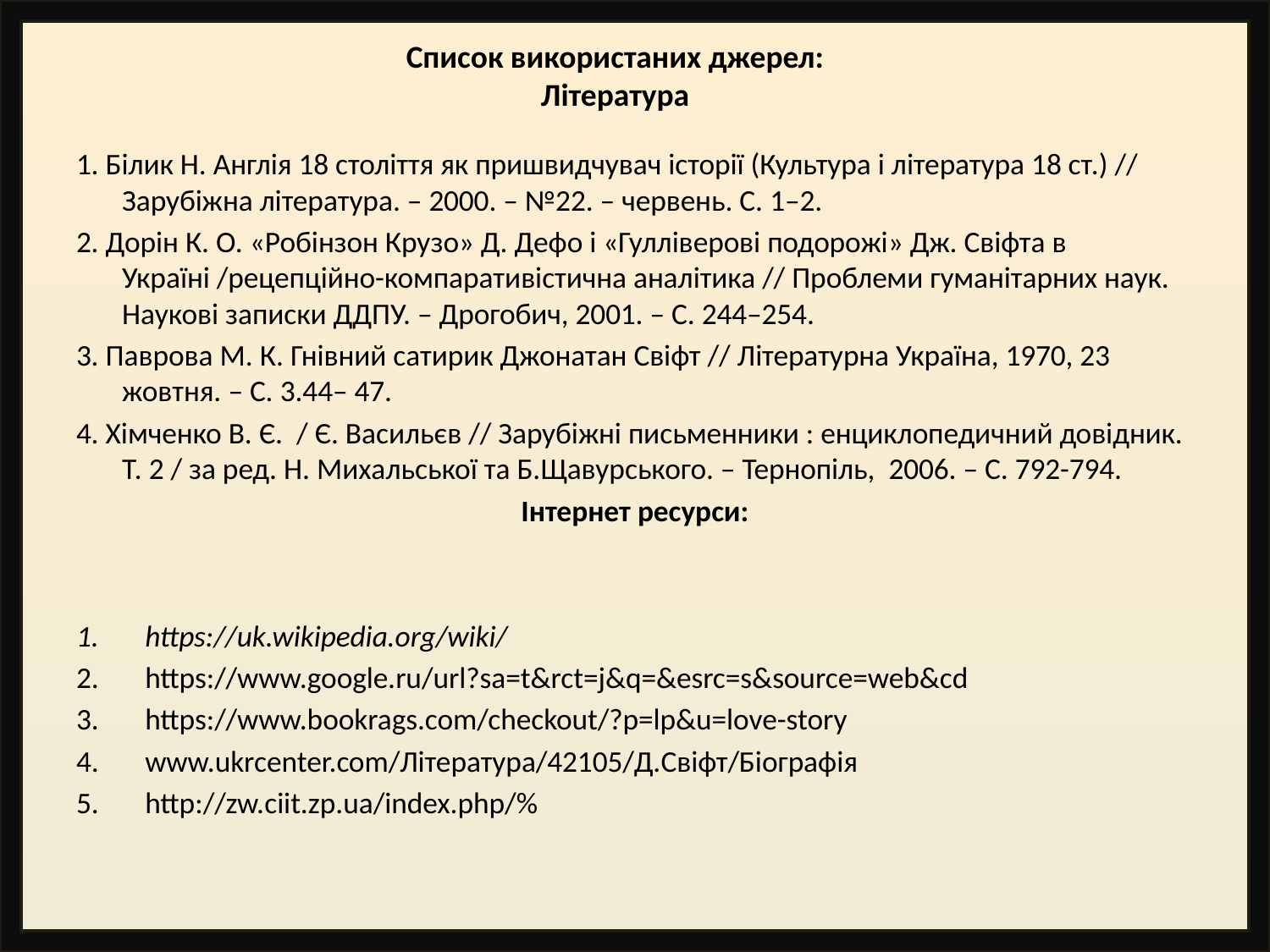

Список використаних джерел:
Література
1. Білик Н. Англія 18 століття як пришвидчувач історії (Культура і література 18 ст.) // Зарубіжна література. – 2000. – №22. – червень. С. 1–2.
2. Дорін К. О. «Робінзон Крузо» Д. Дефо і «Гулліверові подорожі» Дж. Свіфта в Україні /рецепційно-компаративістична аналітика // Проблеми гуманітарних наук. Наукові записки ДДПУ. – Дрогобич, 2001. – С. 244–254.
3. Паврова М. К. Гнівний сатирик Джонатан Свіфт // Літературна Україна, 1970, 23 жовтня. – С. 3.44– 47.
4. Хімченко В. Є.  / Є. Васильєв // Зарубіжні письменники : енциклопедичний довідник. Т. 2 / за ред. Н. Михальської та Б.Щавурського. – Тернопіль,  2006. – С. 792-794.
Інтернет ресурси:

https://uk.wikipedia.org/wiki/
https://www.google.ru/url?sa=t&rct=j&q=&esrc=s&source=web&cd
https://www.bookrags.com/checkout/?p=lp&u=love-story
www.ukrcenter.com/Література/42105/Д.Свіфт/Біографія
http://zw.ciit.zp.ua/index.php/%